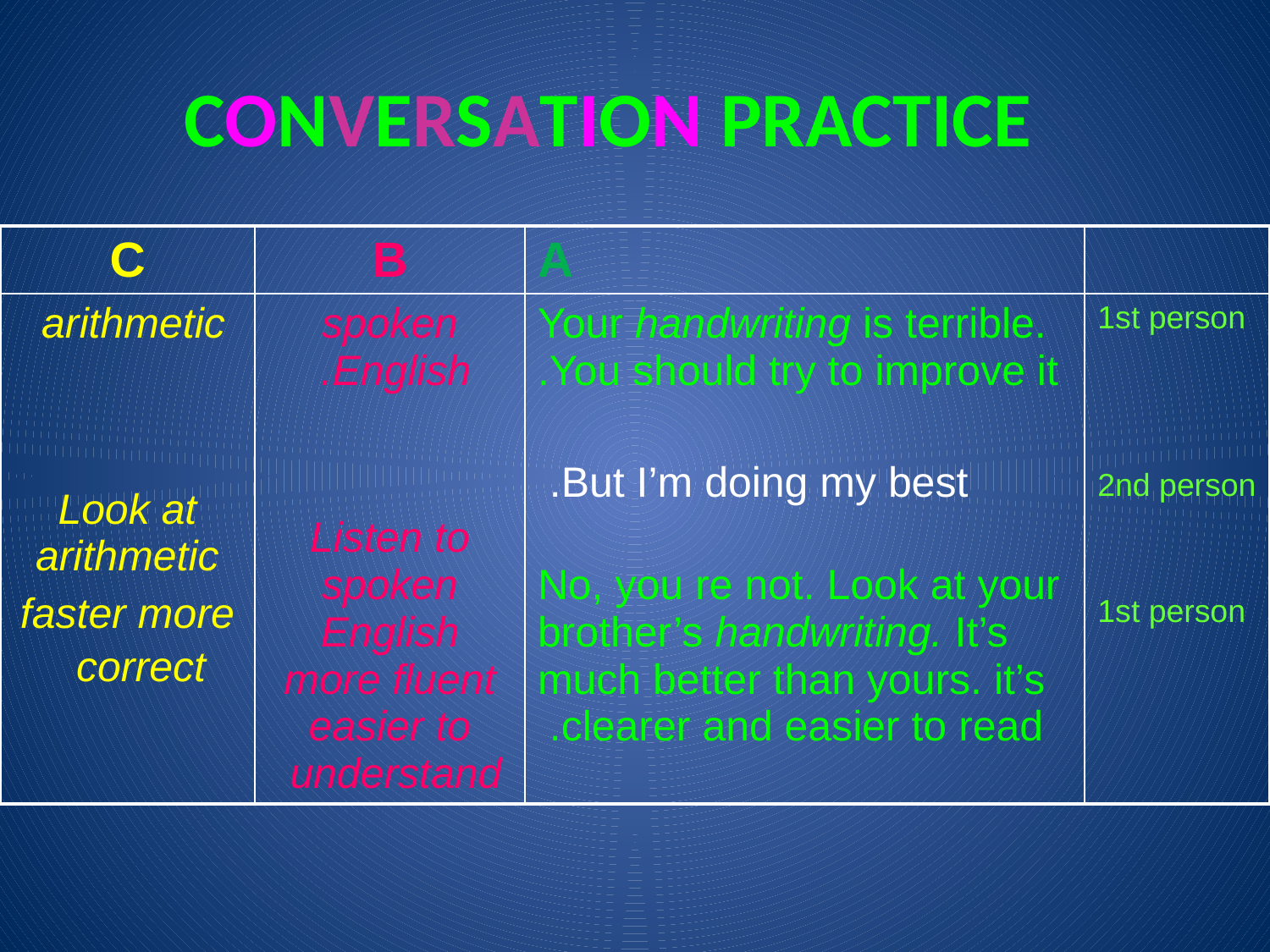

# CONVERSATION PRACTICE
| C | B | A |  |
| --- | --- | --- | --- |
| arithmetic Look at arithmetic faster more correct | spoken English. Listen to spoken English more fluent easier to understand | Your handwriting is terrible. You should try to improve it. But I’m doing my best. No, you re not. Look at your brother’s handwriting. It’s much better than yours. it’s clearer and easier to read. | 1st person 2nd person 1st person |